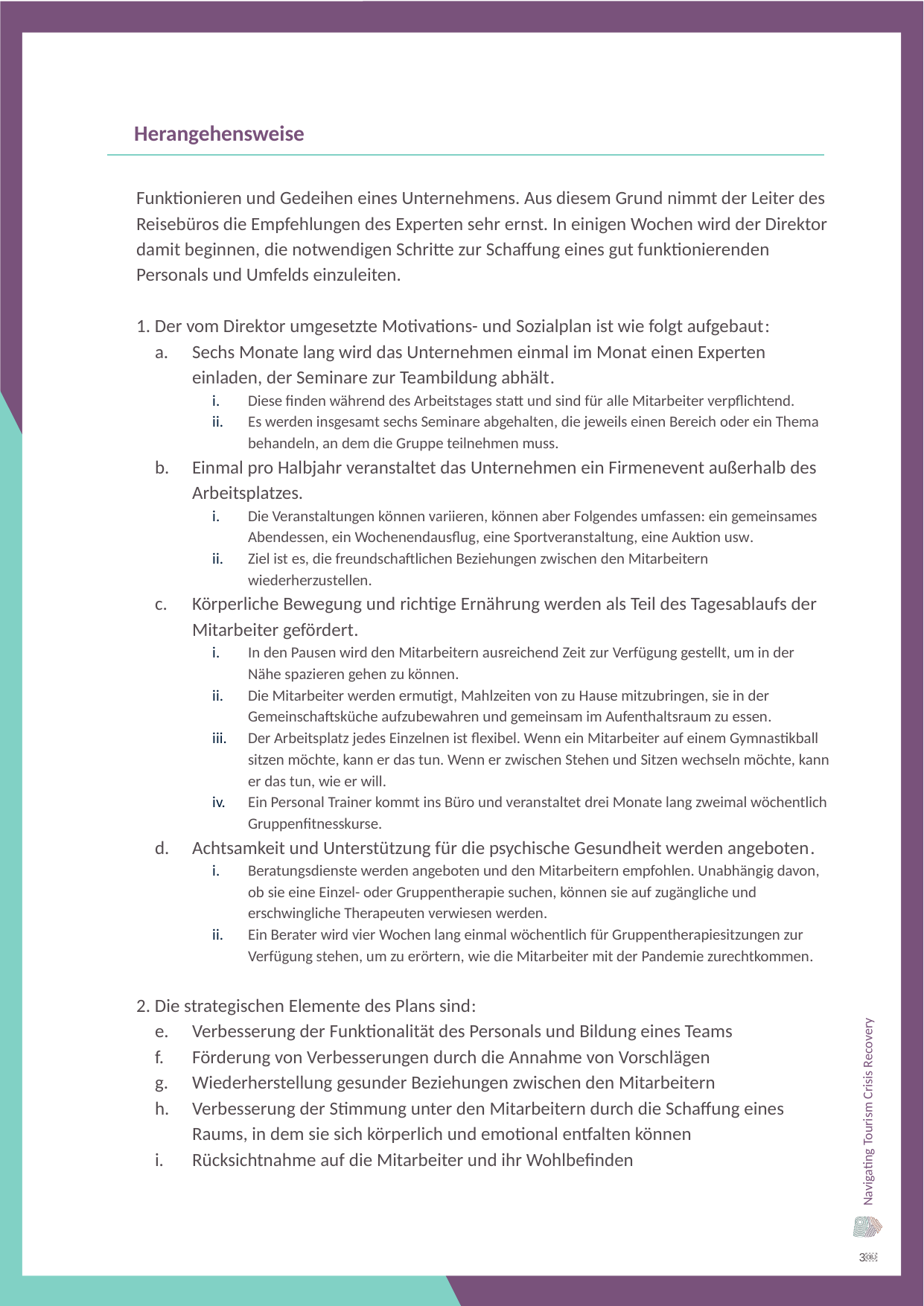

Herangehensweise
Funktionieren und Gedeihen eines Unternehmens. Aus diesem Grund nimmt der Leiter des Reisebüros die Empfehlungen des Experten sehr ernst. In einigen Wochen wird der Direktor damit beginnen, die notwendigen Schritte zur Schaffung eines gut funktionierenden Personals und Umfelds einzuleiten.

1. Der vom Direktor umgesetzte Motivations- und Sozialplan ist wie folgt aufgebaut:
Sechs Monate lang wird das Unternehmen einmal im Monat einen Experten einladen, der Seminare zur Teambildung abhält.
Diese finden während des Arbeitstages statt und sind für alle Mitarbeiter verpflichtend.
Es werden insgesamt sechs Seminare abgehalten, die jeweils einen Bereich oder ein Thema behandeln, an dem die Gruppe teilnehmen muss.
Einmal pro Halbjahr veranstaltet das Unternehmen ein Firmenevent außerhalb des Arbeitsplatzes.
Die Veranstaltungen können variieren, können aber Folgendes umfassen: ein gemeinsames Abendessen, ein Wochenendausflug, eine Sportveranstaltung, eine Auktion usw.
Ziel ist es, die freundschaftlichen Beziehungen zwischen den Mitarbeitern wiederherzustellen.
Körperliche Bewegung und richtige Ernährung werden als Teil des Tagesablaufs der Mitarbeiter gefördert.
In den Pausen wird den Mitarbeitern ausreichend Zeit zur Verfügung gestellt, um in der Nähe spazieren gehen zu können.
Die Mitarbeiter werden ermutigt, Mahlzeiten von zu Hause mitzubringen, sie in der Gemeinschaftsküche aufzubewahren und gemeinsam im Aufenthaltsraum zu essen.
Der Arbeitsplatz jedes Einzelnen ist flexibel. Wenn ein Mitarbeiter auf einem Gymnastikball sitzen möchte, kann er das tun. Wenn er zwischen Stehen und Sitzen wechseln möchte, kann er das tun, wie er will.
Ein Personal Trainer kommt ins Büro und veranstaltet drei Monate lang zweimal wöchentlich Gruppenfitnesskurse.
Achtsamkeit und Unterstützung für die psychische Gesundheit werden angeboten.
Beratungsdienste werden angeboten und den Mitarbeitern empfohlen. Unabhängig davon, ob sie eine Einzel- oder Gruppentherapie suchen, können sie auf zugängliche und erschwingliche Therapeuten verwiesen werden.
Ein Berater wird vier Wochen lang einmal wöchentlich für Gruppentherapiesitzungen zur Verfügung stehen, um zu erörtern, wie die Mitarbeiter mit der Pandemie zurechtkommen.

2. Die strategischen Elemente des Plans sind:
Verbesserung der Funktionalität des Personals und Bildung eines Teams
Förderung von Verbesserungen durch die Annahme von Vorschlägen
Wiederherstellung gesunder Beziehungen zwischen den Mitarbeitern
Verbesserung der Stimmung unter den Mitarbeitern durch die Schaffung eines Raums, in dem sie sich körperlich und emotional entfalten können
Rücksichtnahme auf die Mitarbeiter und ihr Wohlbefinden